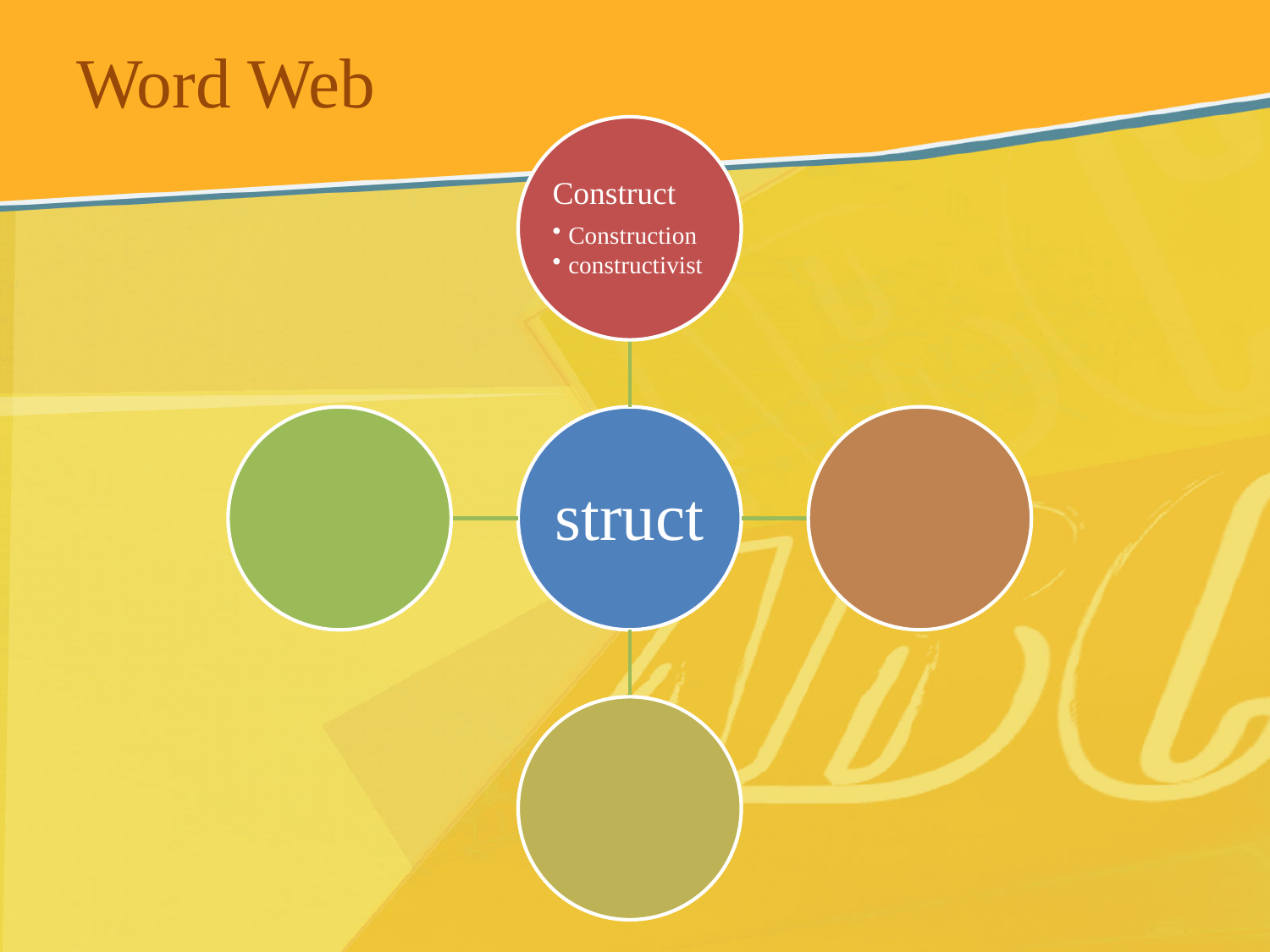

# Word Web
struct

Construct
Construction
constructivist